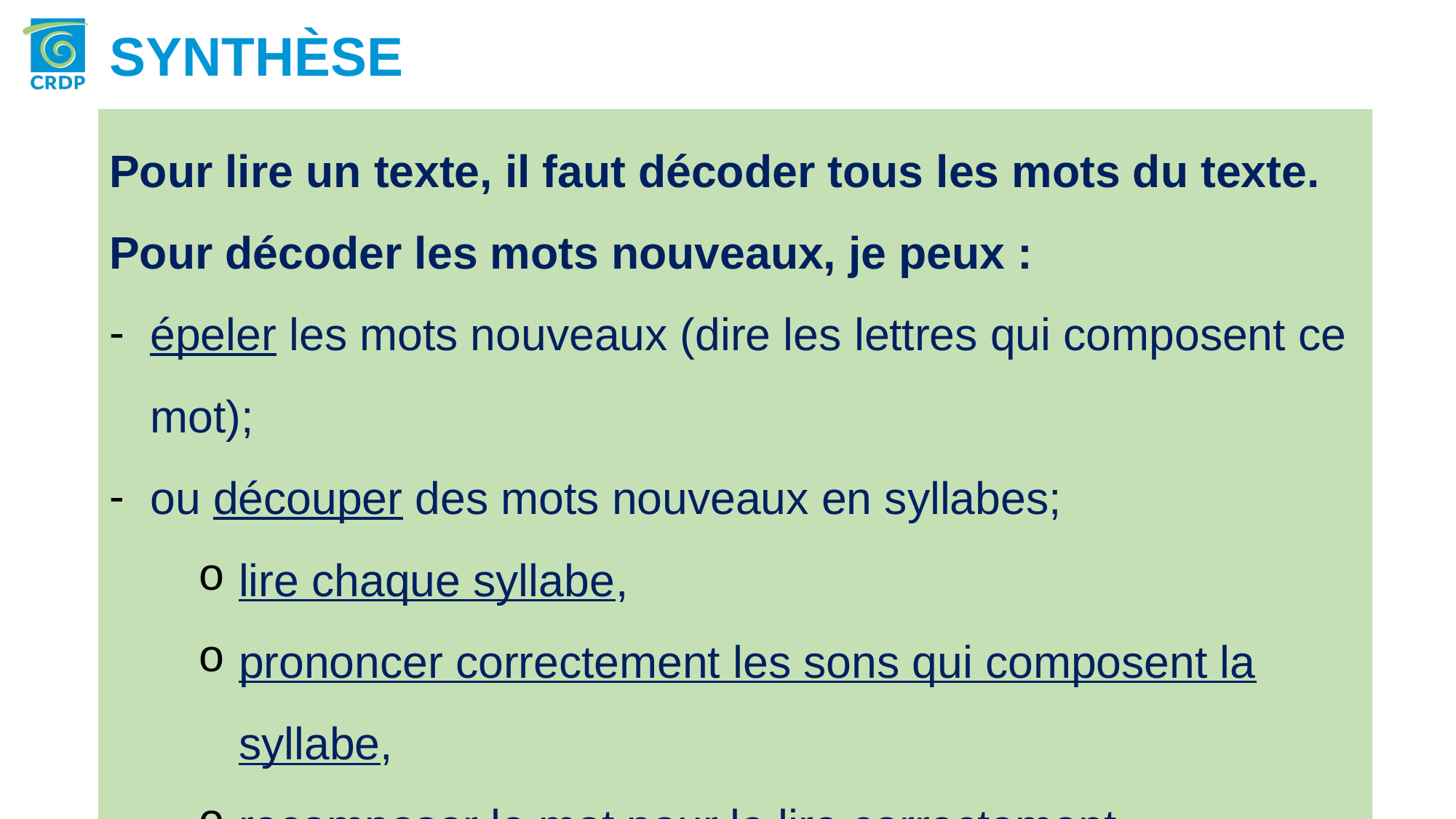

SYNTHÈSE
Pour lire un texte, il faut décoder tous les mots du texte.
Pour décoder les mots nouveaux, je peux :
épeler les mots nouveaux (dire les lettres qui composent ce mot);
ou découper des mots nouveaux en syllabes;
lire chaque syllabe,
prononcer correctement les sons qui composent la syllabe,
recomposer le mot pour le lire correctement.